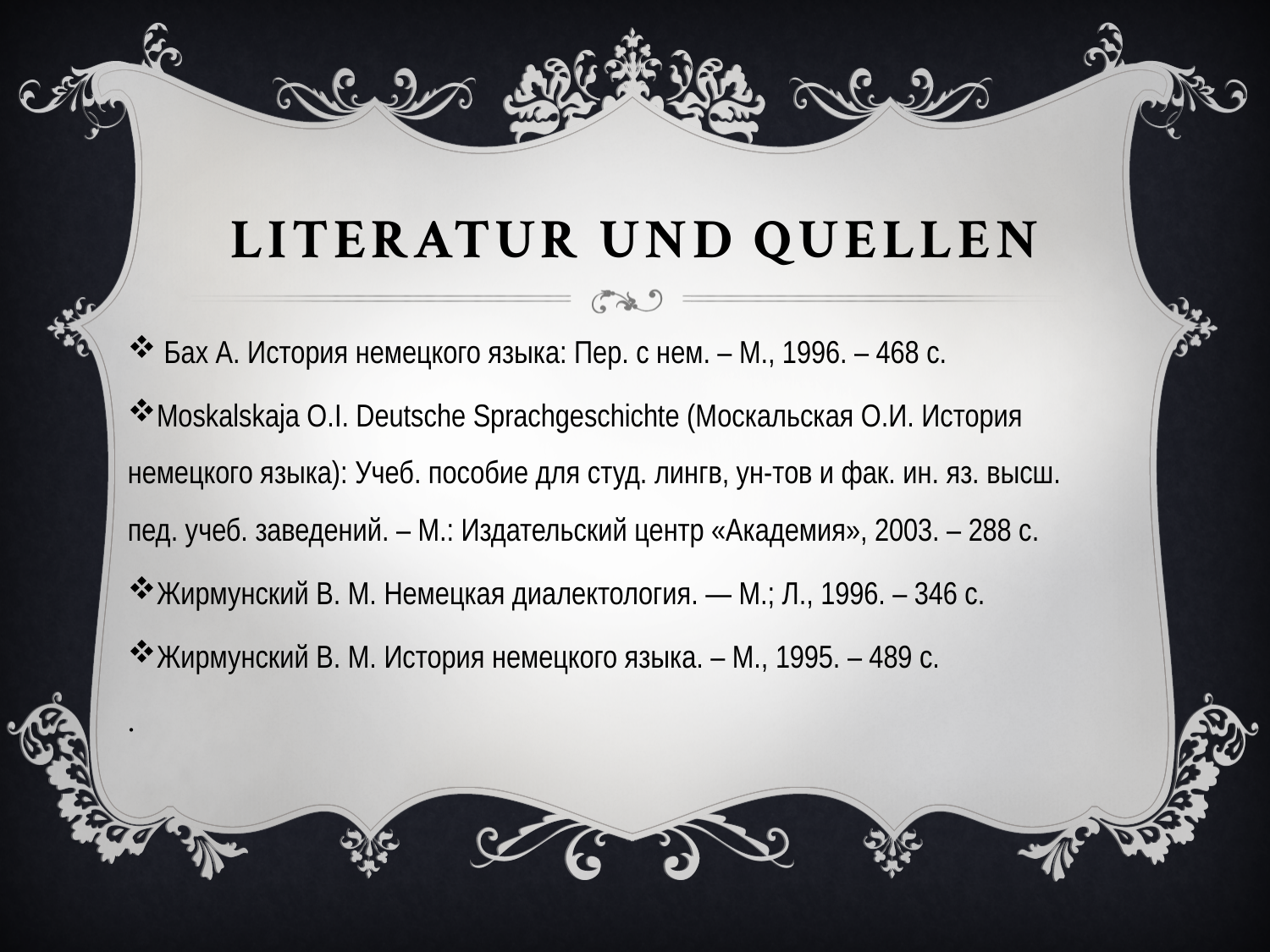

# Literatur und Quellen
 Бах А. История немецкого языка: Пер. с нем. – М., 1996. – 468 с.
Moskalskaja O.I. Deutsche Sprachgeschichte (Москальская О.И. История немецкого языка): Учеб. пособие для студ. лингв, ун-тов и фак. ин. яз. высш. пед. учеб. заведений. – М.: Издательский центр «Академия», 2003. – 288 с.
Жирмунский В. М. Немецкая диалектология. — М.; Л., 1996. – 346 с.
Жирмунский В. М. История немецкого языка. – М., 1995. – 489 с.
.